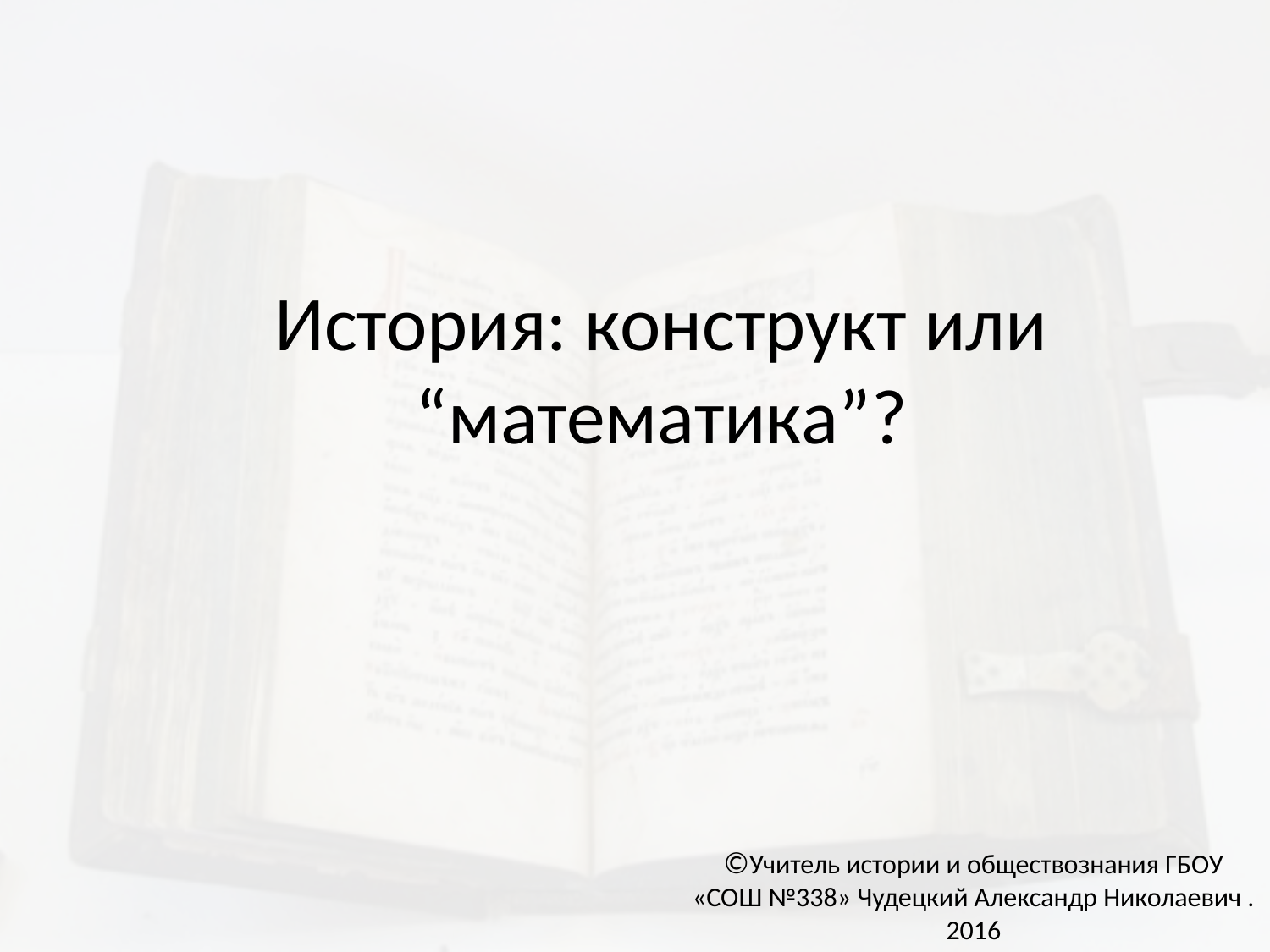

# История: конструкт или “математика”?
©Учитель истории и обществознания ГБОУ «СОШ №338» Чудецкий Александр Николаевич . 2016